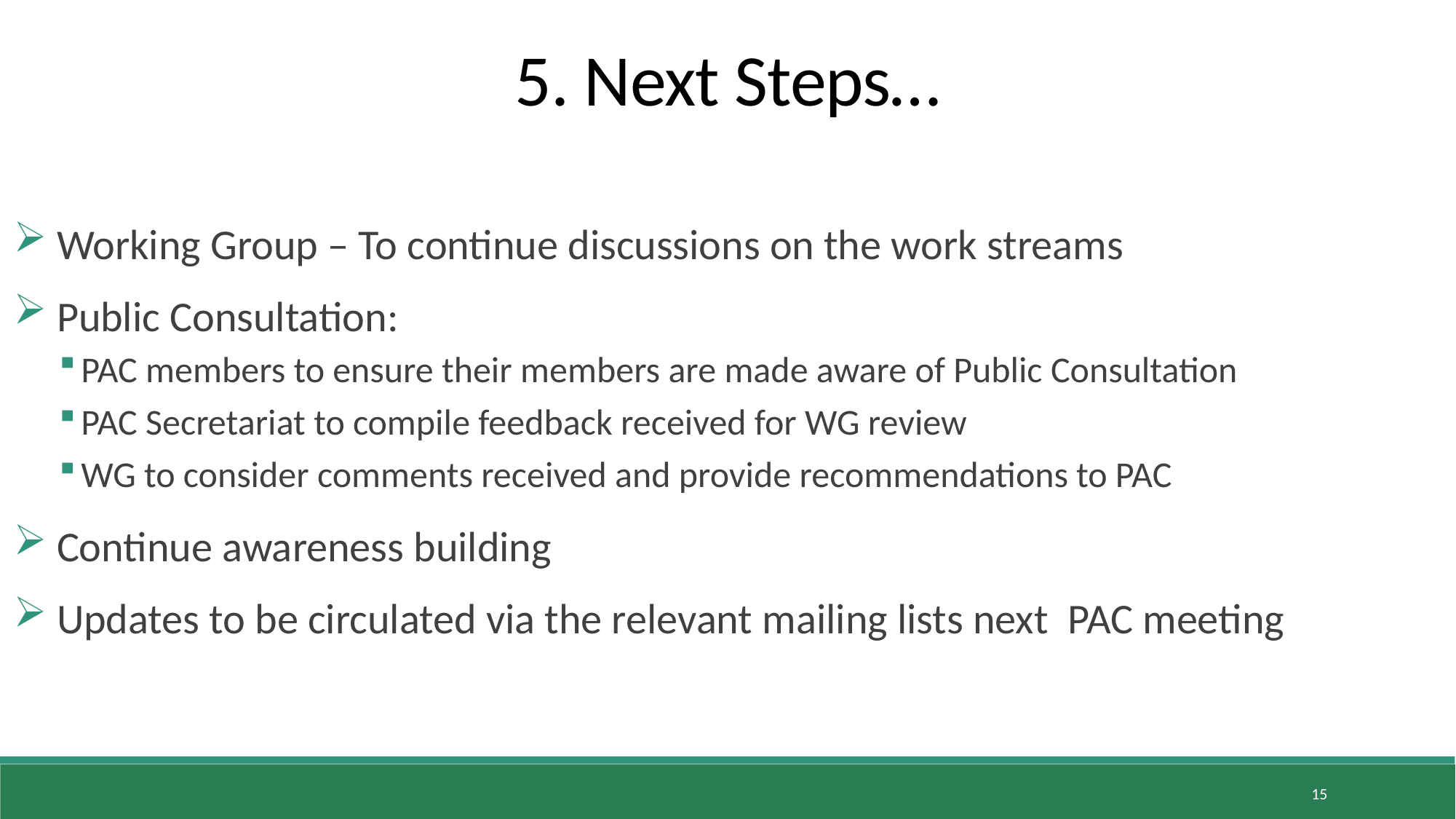

5. Next Steps…
 Working Group – To continue discussions on the work streams
 Public Consultation:
PAC members to ensure their members are made aware of Public Consultation
PAC Secretariat to compile feedback received for WG review
WG to consider comments received and provide recommendations to PAC
 Continue awareness building
 Updates to be circulated via the relevant mailing lists next  PAC meeting
15